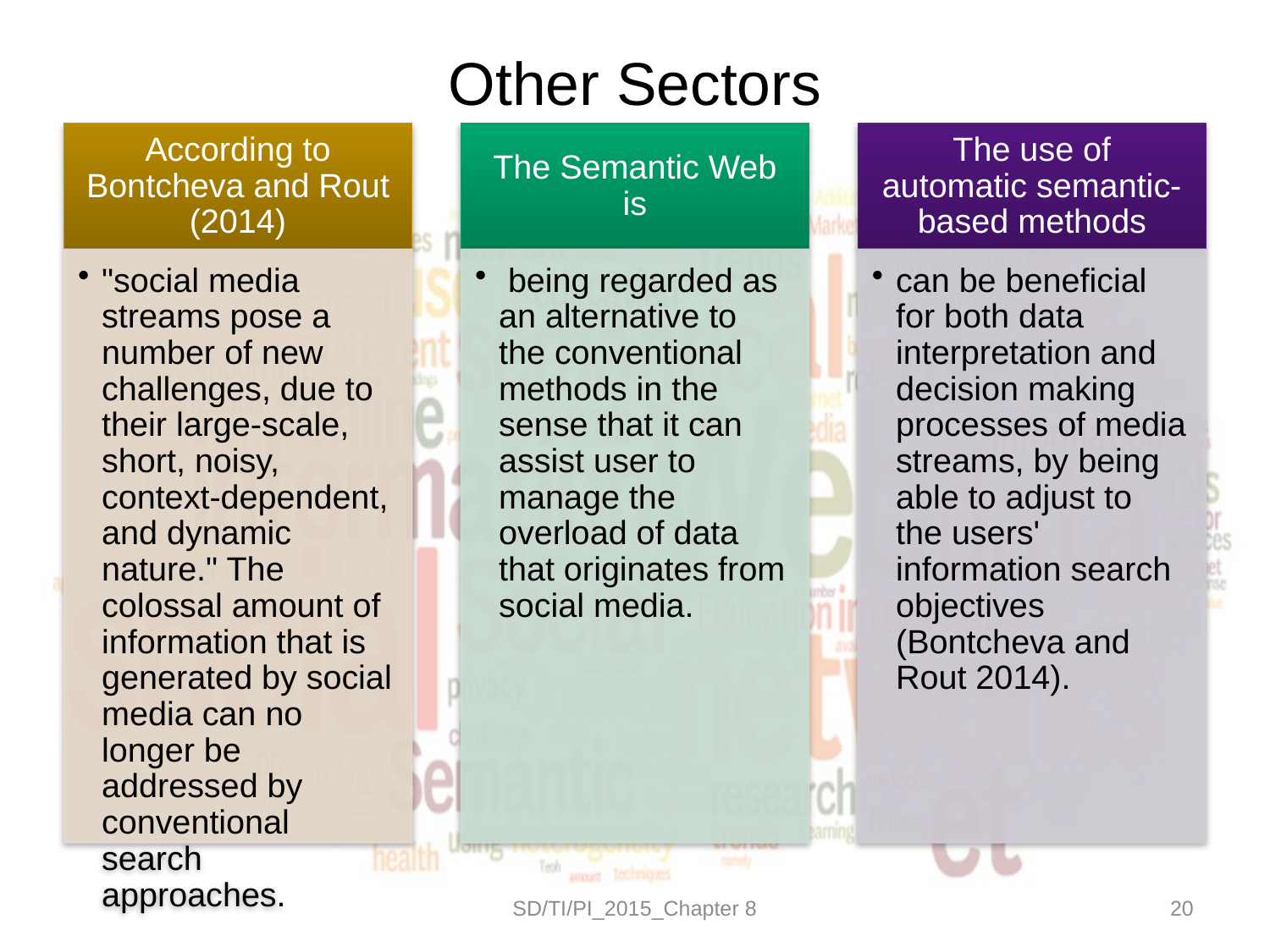

# Other Sectors
According to Bontcheva and Rout (2014)
"social media streams pose a number of new challenges, due to their large-scale, short, noisy, context-dependent, and dynamic nature." The colossal amount of information that is generated by social media can no longer be addressed by conventional search approaches.
The Semantic Web is
 being regarded as an alternative to the conventional methods in the sense that it can assist user to manage the overload of data that originates from social media.
The use of automatic semantic-based methods
can be beneficial for both data interpretation and decision making processes of media streams, by being able to adjust to the users' information search objectives (Bontcheva and Rout 2014).
SD/TI/PI_2015_Chapter 8
20